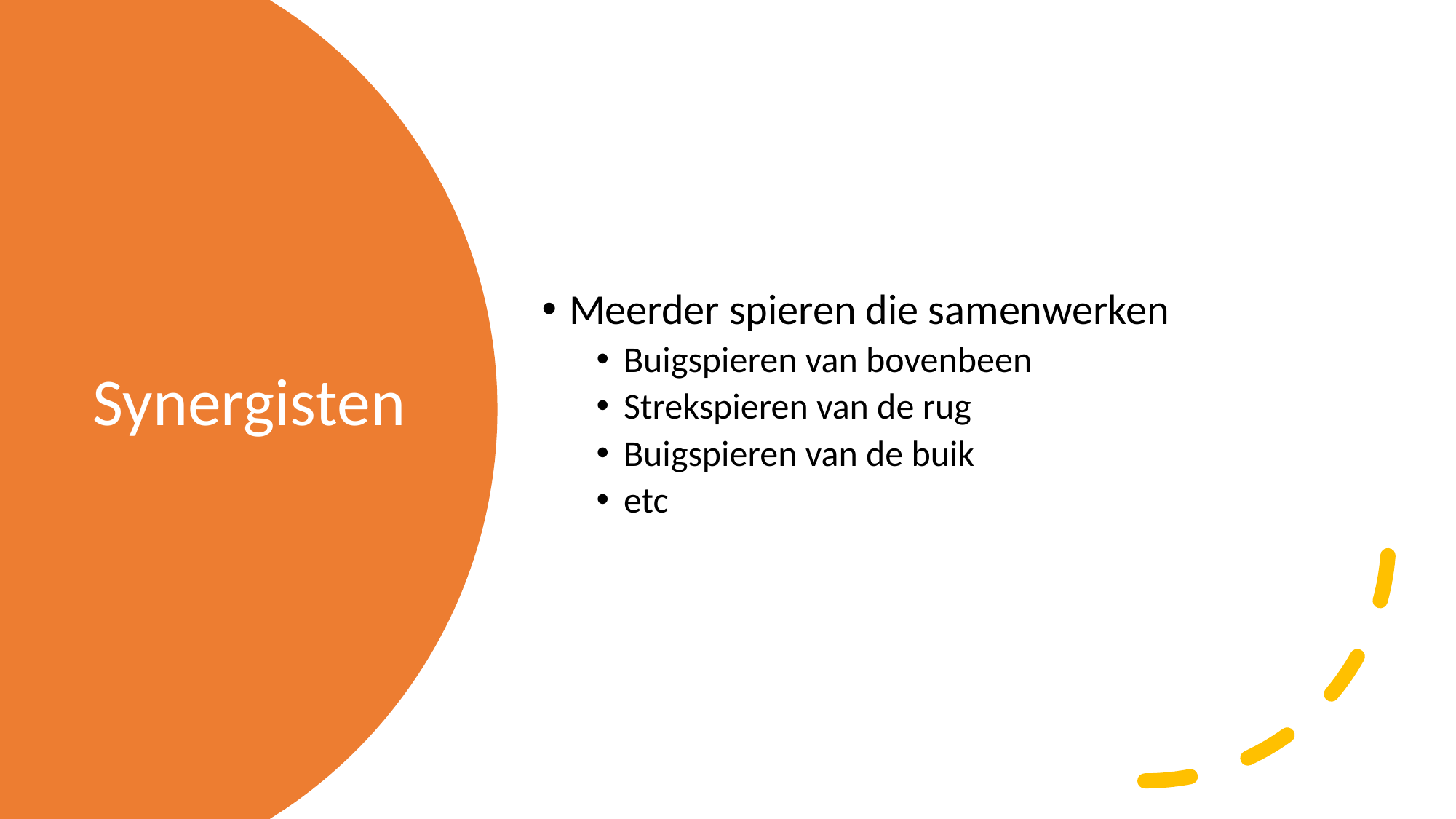

Meerder spieren die samenwerken
Buigspieren van bovenbeen
Strekspieren van de rug
Buigspieren van de buik
etc
# Synergisten